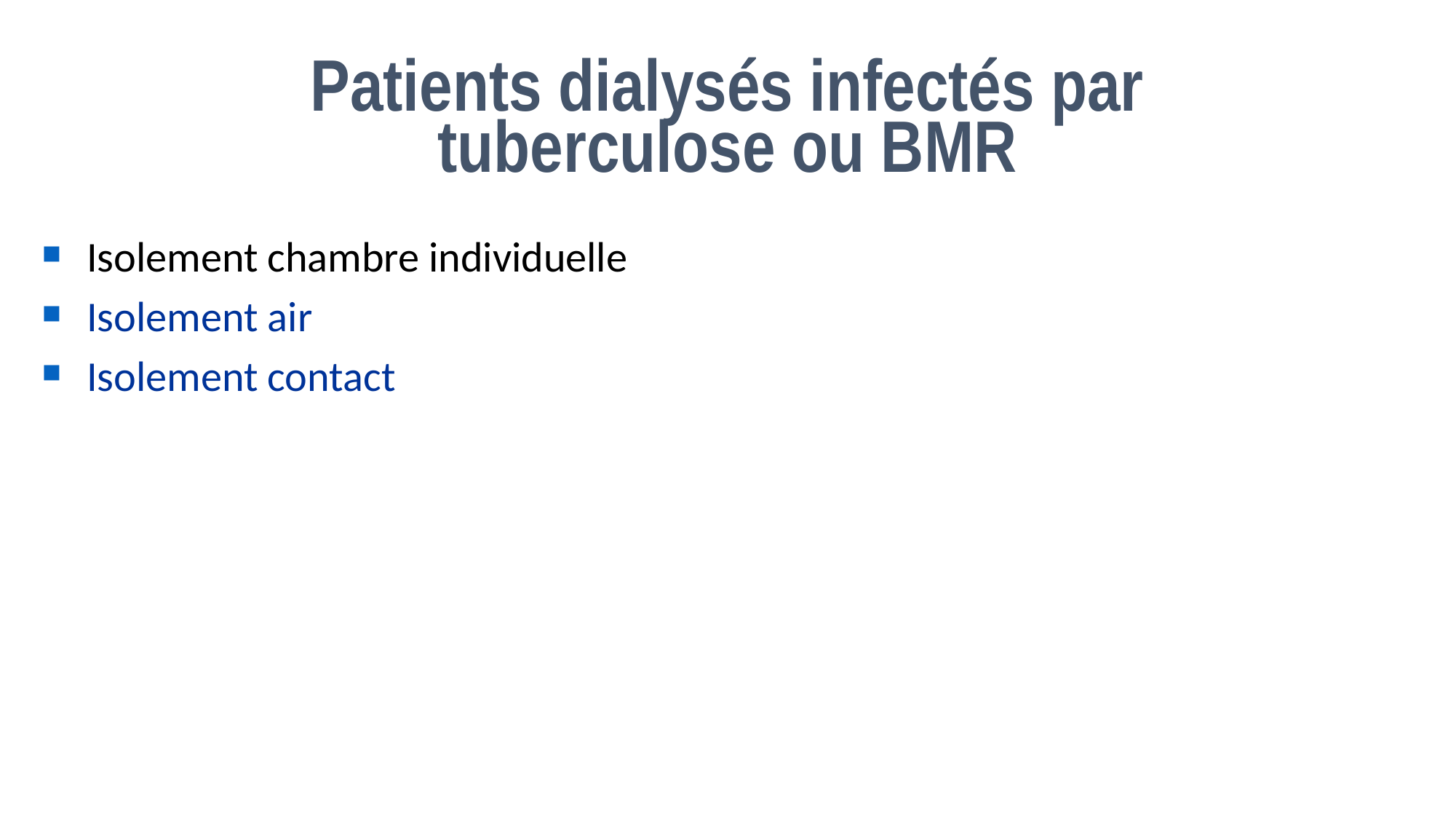

Patients dialysés infectés par tuberculose ou BMR

Isolement chambre individuelle
Isolement air
Isolement contact